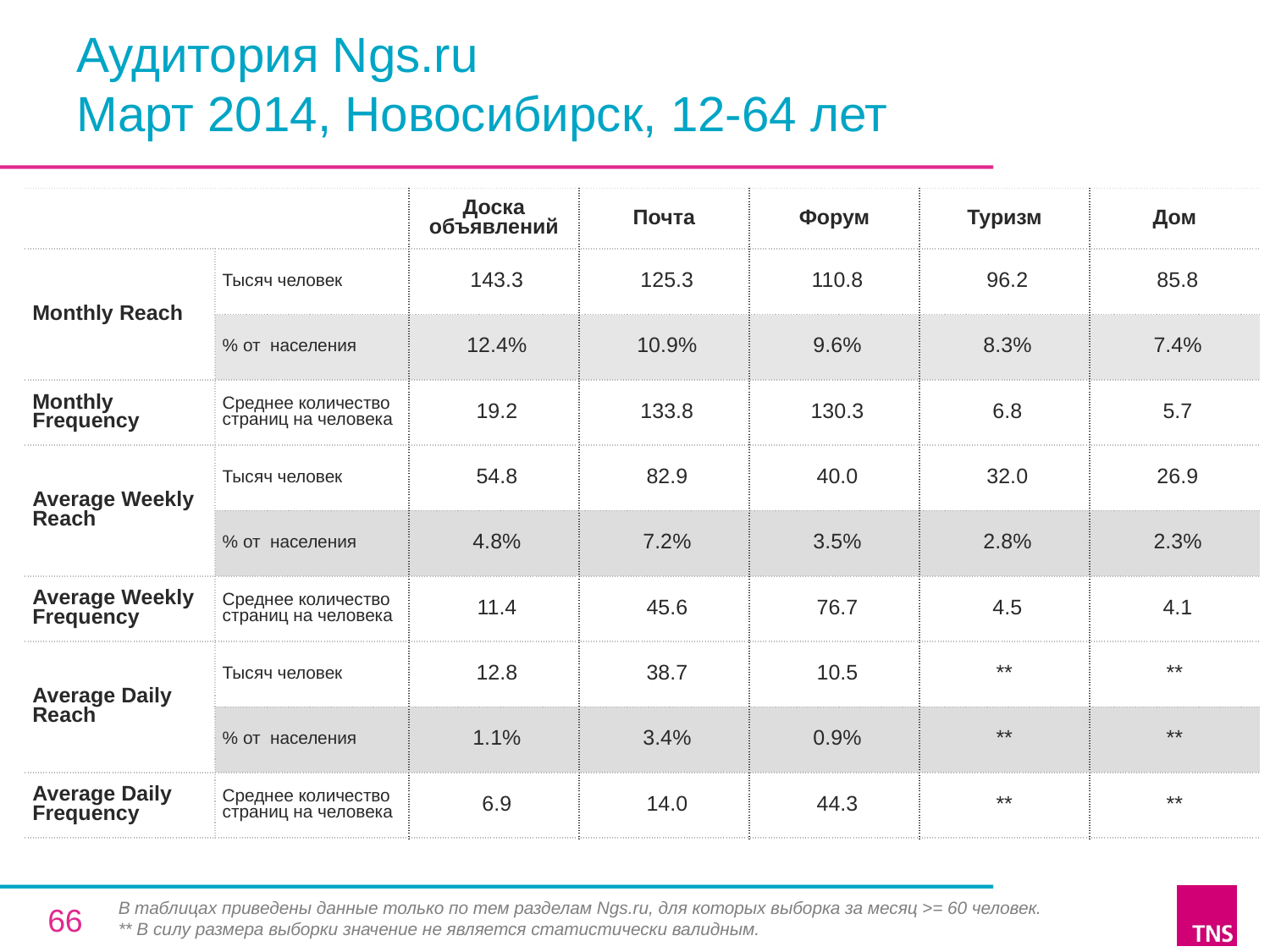

# Аудитория Ngs.ru Март 2014, Новосибирск, 12-64 лет
|  |  | Доска объявлений | Почта | Форум | Туризм | Дом |
| --- | --- | --- | --- | --- | --- | --- |
| Monthly Reach | Тысяч человек | 143.3 | 125.3 | 110.8 | 96.2 | 85.8 |
|  | % от населения | 12.4% | 10.9% | 9.6% | 8.3% | 7.4% |
| Monthly Frequency | Среднее количество страниц на человека | 19.2 | 133.8 | 130.3 | 6.8 | 5.7 |
| Average Weekly Reach | Тысяч человек | 54.8 | 82.9 | 40.0 | 32.0 | 26.9 |
|  | % от населения | 4.8% | 7.2% | 3.5% | 2.8% | 2.3% |
| Average Weekly Frequency | Среднее количество страниц на человека | 11.4 | 45.6 | 76.7 | 4.5 | 4.1 |
| Average Daily Reach | Тысяч человек | 12.8 | 38.7 | 10.5 | \*\* | \*\* |
|  | % от населения | 1.1% | 3.4% | 0.9% | \*\* | \*\* |
| Average Daily Frequency | Среднее количество страниц на человека | 6.9 | 14.0 | 44.3 | \*\* | \*\* |
В таблицах приведены данные только по тем разделам Ngs.ru, для которых выборка за месяц >= 60 человек.
** В силу размера выборки значение не является статистически валидным.
66